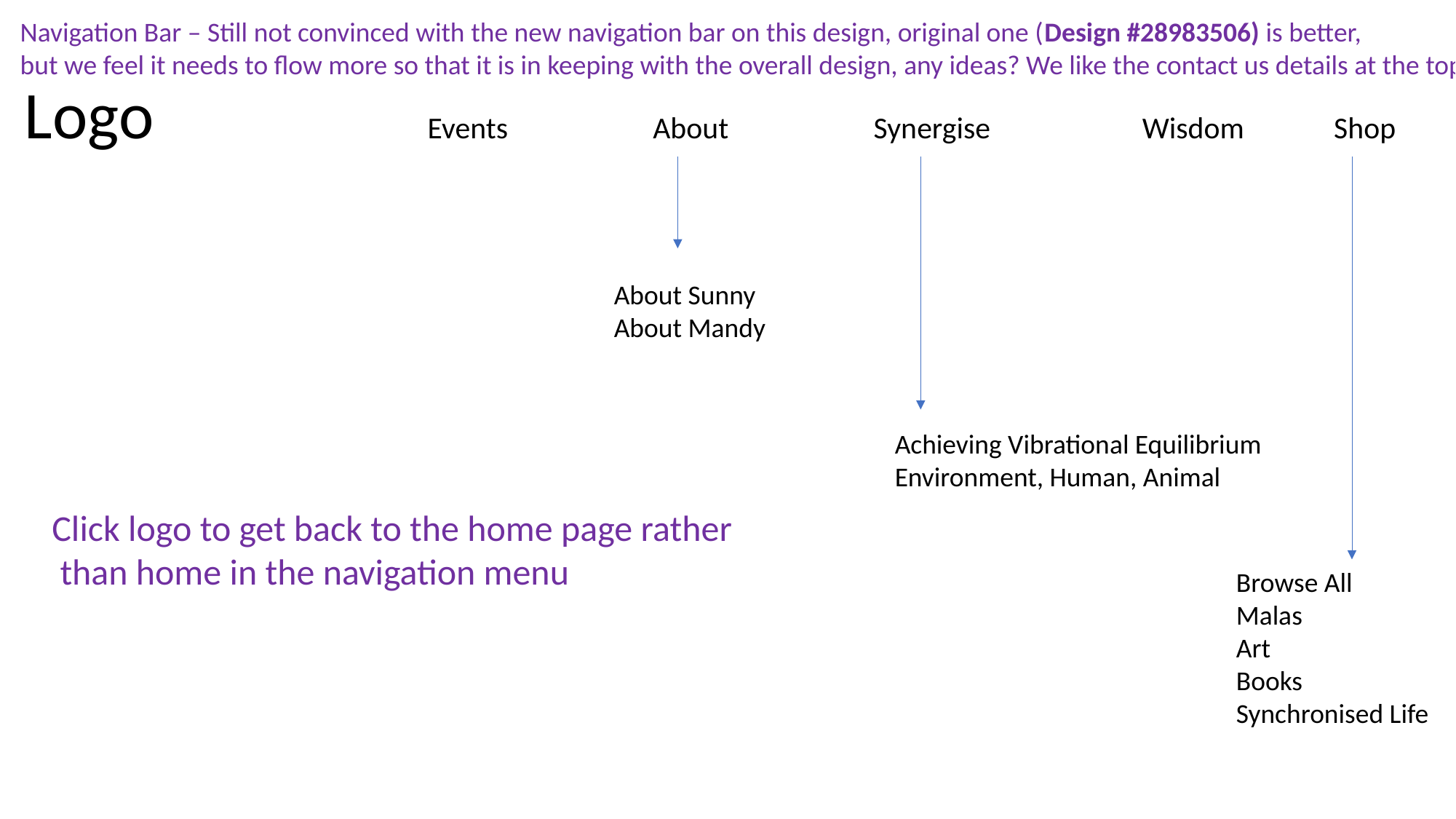

Navigation Bar – Still not convinced with the new navigation bar on this design, original one (Design #28983506) is better,
but we feel it needs to flow more so that it is in keeping with the overall design, any ideas? We like the contact us details at the top.
# Logo		     Events                     About                     Synergise                      Wisdom             Shop
About Sunny About Mandy
Achieving Vibrational Equilibrium
Environment, Human, Animal
Click logo to get back to the home page rather
 than home in the navigation menu
Browse All
Malas
Art
Books
Synchronised Life